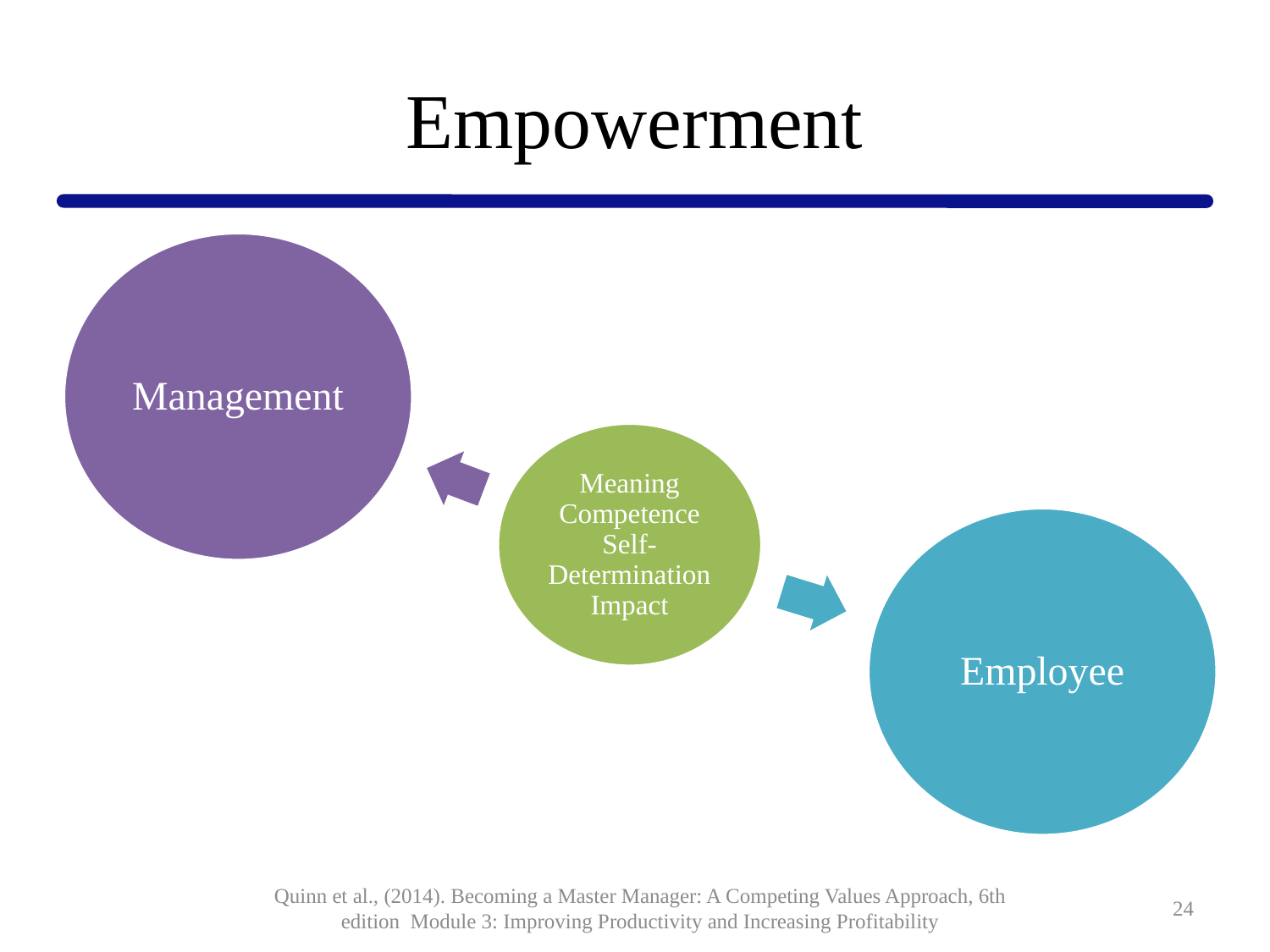

# Empowerment
Meaning
Competence
Self-Determination
Impact

Management

Employee
Quinn et al., (2014). Becoming a Master Manager: A Competing Values Approach, 6th edition  Module 3: Improving Productivity and Increasing Profitability
24